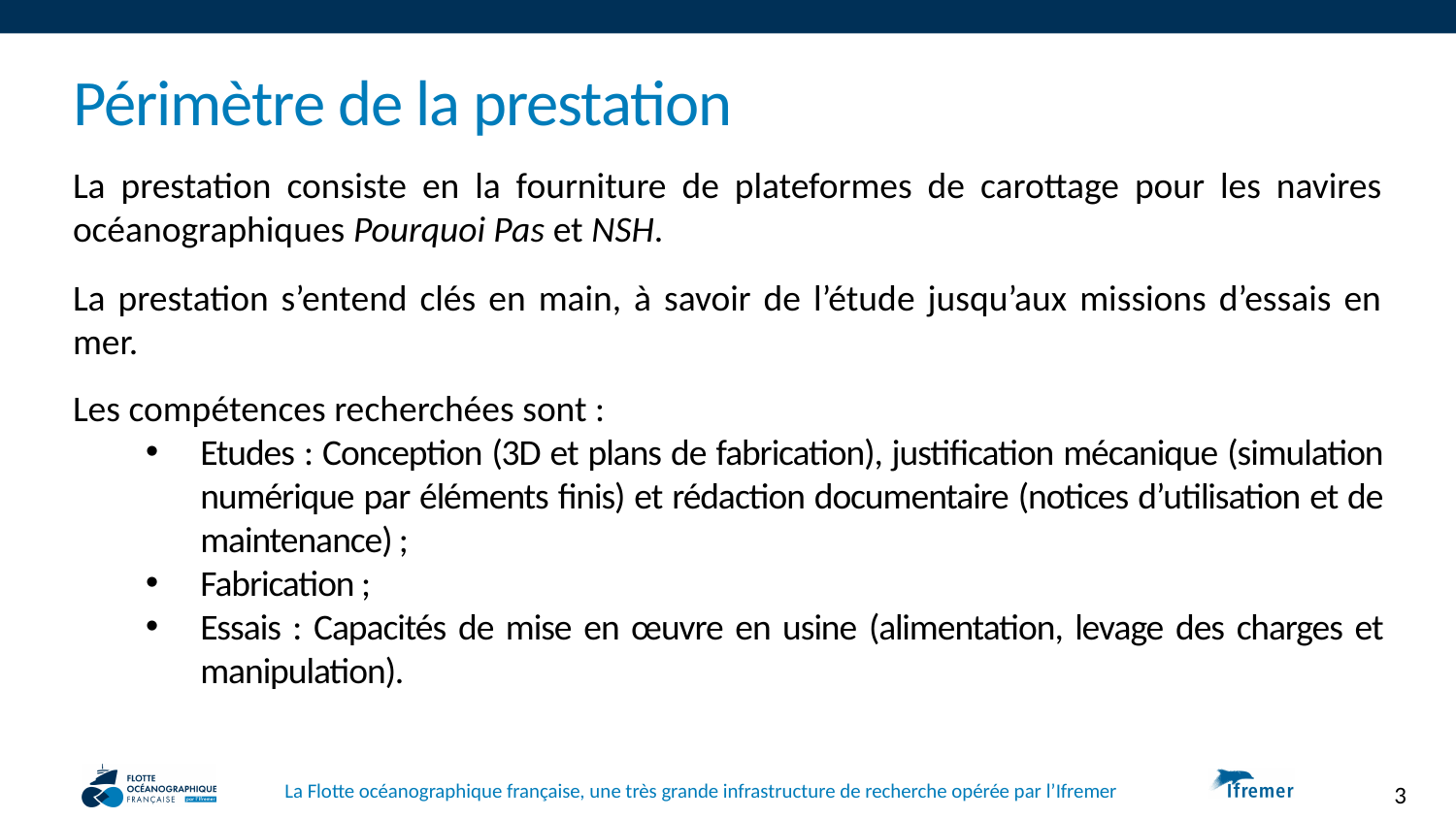

Périmètre de la prestation
La prestation consiste en la fourniture de plateformes de carottage pour les navires océanographiques Pourquoi Pas et NSH.

La prestation s’entend clés en main, à savoir de l’étude jusqu’aux missions d’essais en mer.

Les compétences recherchées sont :
Etudes : Conception (3D et plans de fabrication), justification mécanique (simulation numérique par éléments finis) et rédaction documentaire (notices d’utilisation et de maintenance) ;
Fabrication ;
Essais : Capacités de mise en œuvre en usine (alimentation, levage des charges et manipulation).